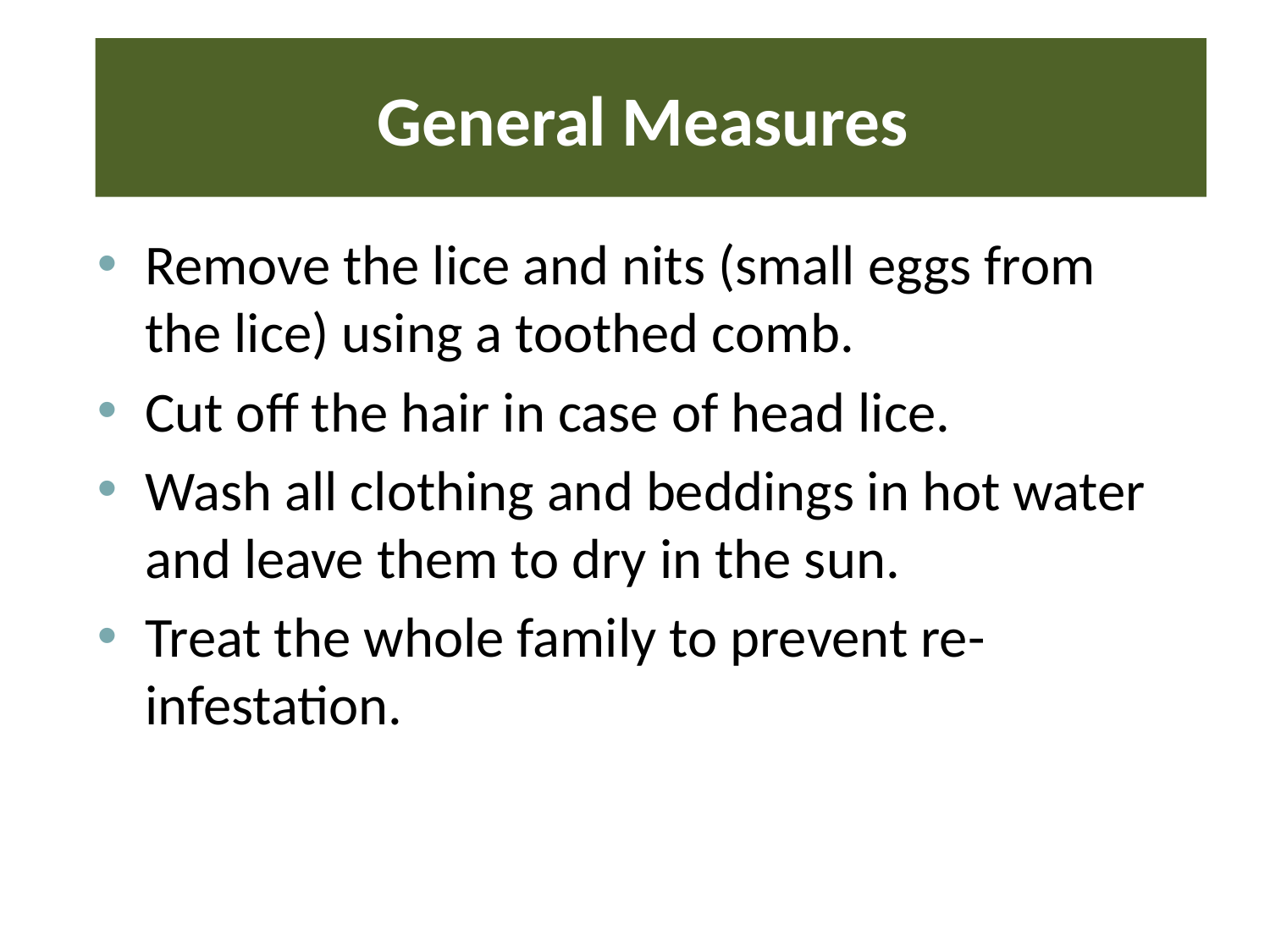

# General Measures
Remove the lice and nits (small eggs from the lice) using a toothed comb.
Cut off the hair in case of head lice.
Wash all clothing and beddings in hot water and leave them to dry in the sun.
Treat the whole family to prevent re-infestation.